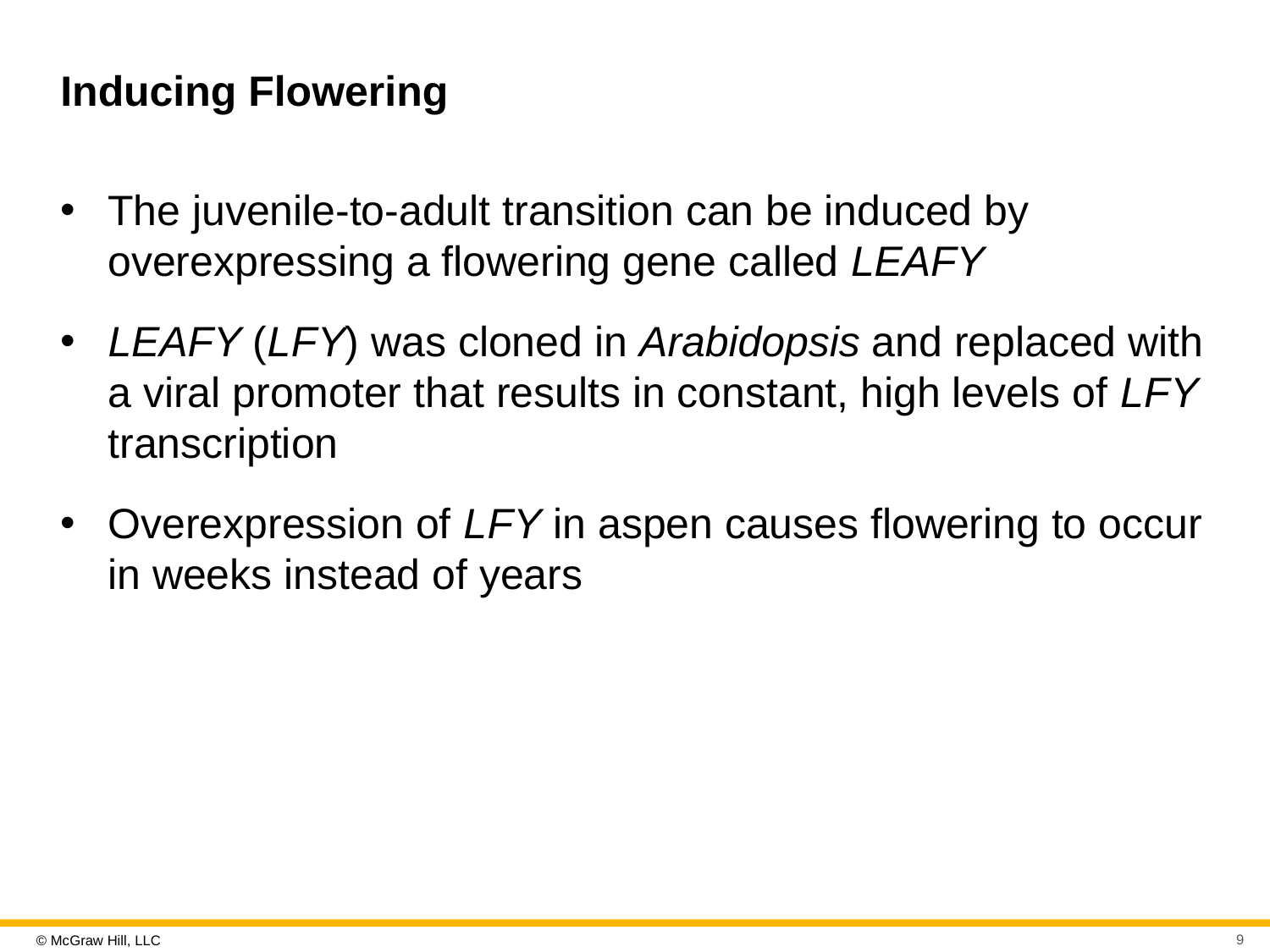

# Inducing Flowering
The juvenile-to-adult transition can be induced by overexpressing a flowering gene called LEAFY
LEAFY (L F Y) was cloned in Arabidopsis and replaced with a viral promoter that results in constant, high levels of L F Y transcription
Overexpression of L F Y in aspen causes flowering to occur in weeks instead of years
9